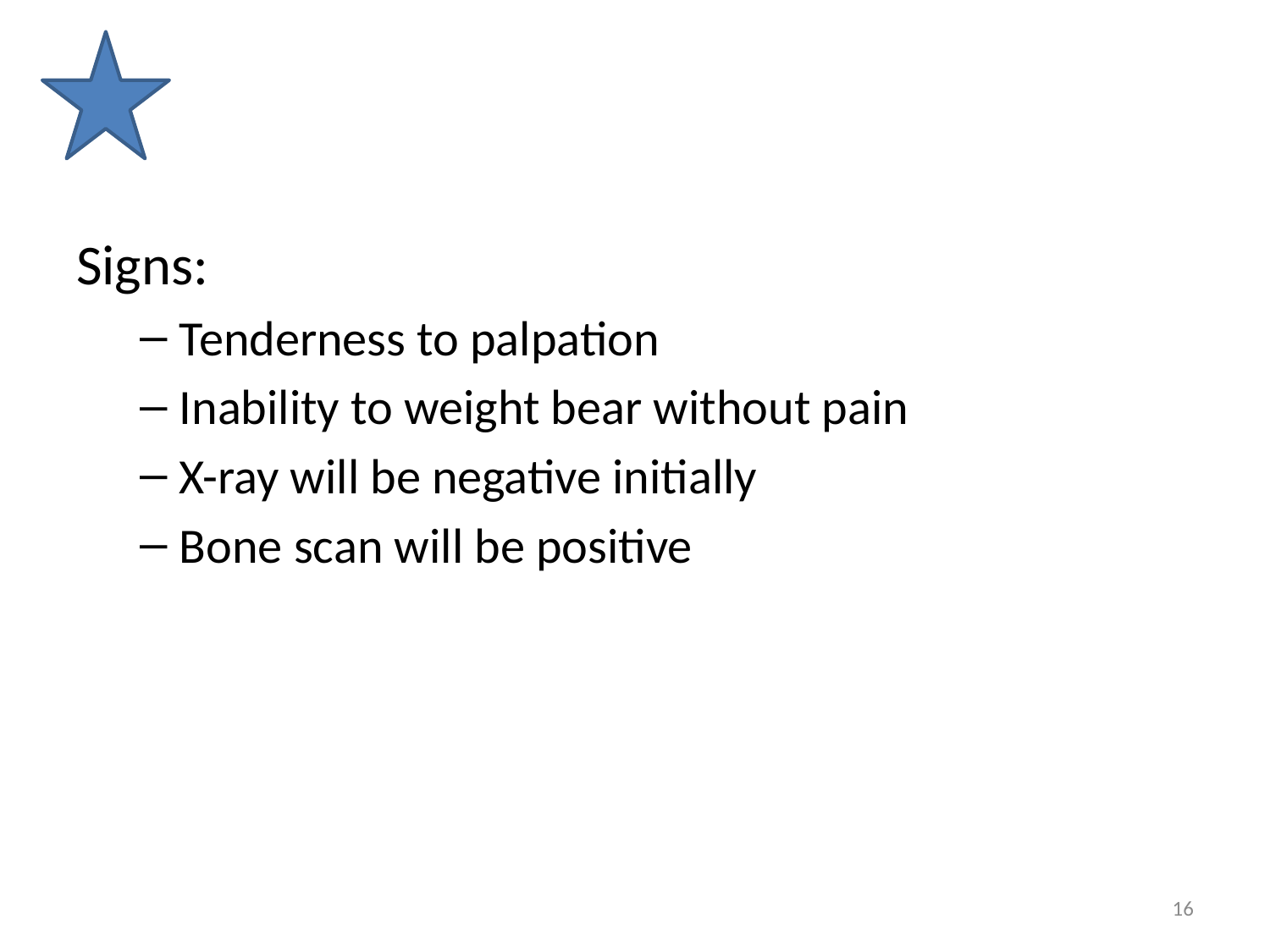

#
Signs:
Tenderness to palpation
Inability to weight bear without pain
X-ray will be negative initially
Bone scan will be positive
16